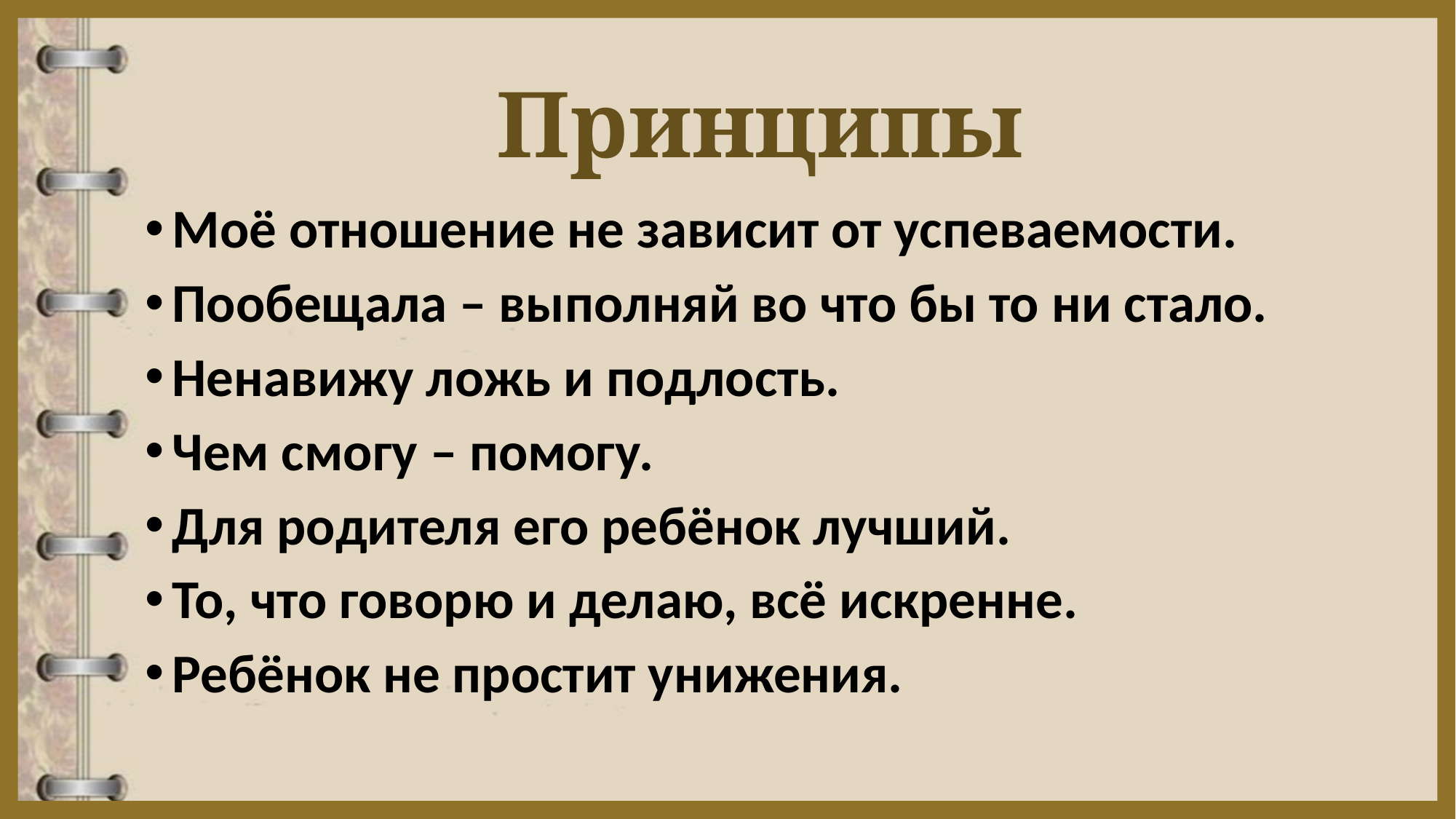

# Принципы
Моё отношение не зависит от успеваемости.
Пообещала – выполняй во что бы то ни стало.
Ненавижу ложь и подлость.
Чем смогу – помогу.
Для родителя его ребёнок лучший.
То, что говорю и делаю, всё искренне.
Ребёнок не простит унижения.